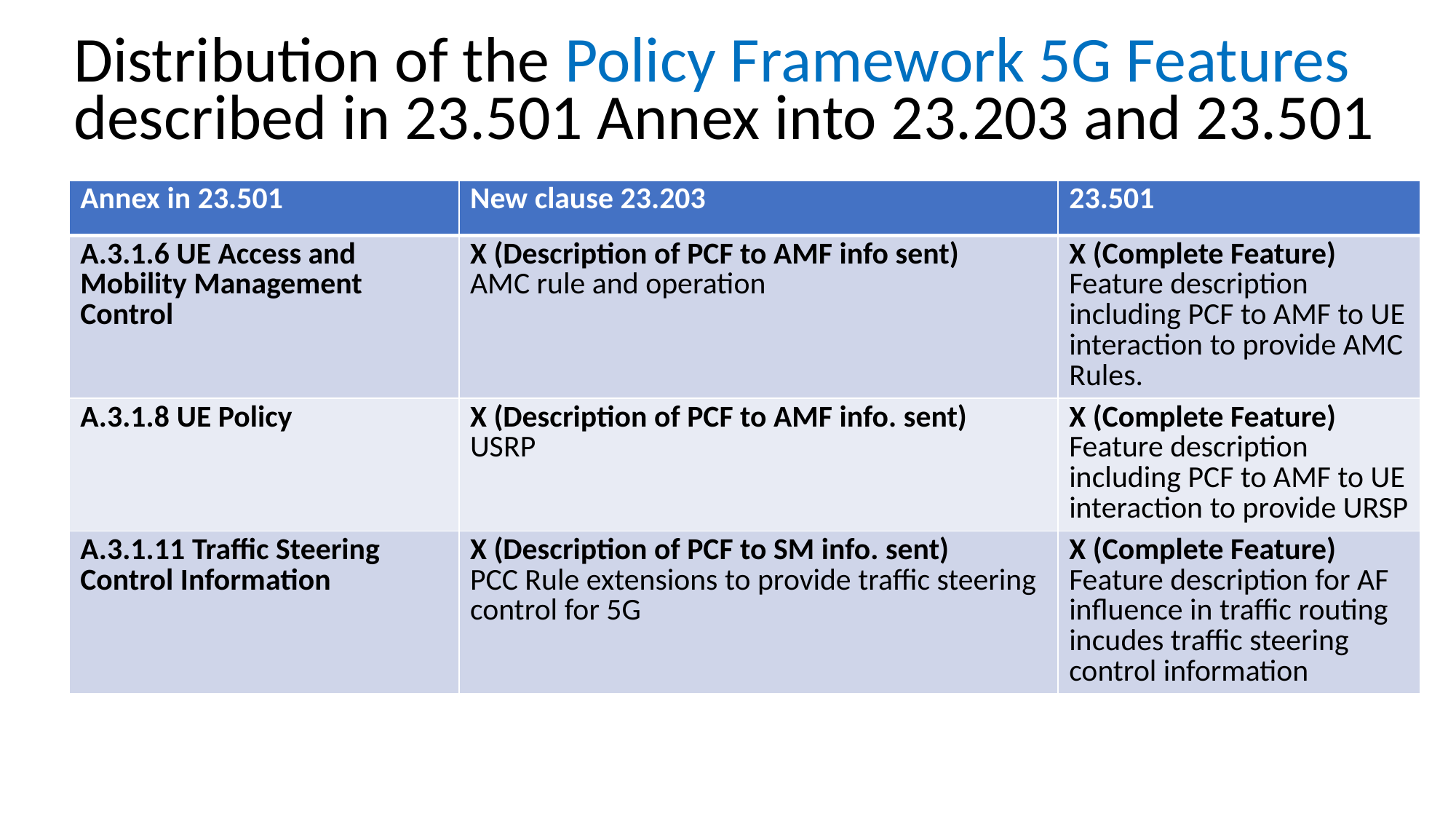

# Distribution of the Policy Framework 5G Features described in 23.501 Annex into 23.203 and 23.501
| Annex in 23.501 | New clause 23.203 | 23.501 |
| --- | --- | --- |
| A.3.1.6 UE Access and Mobility Management Control | X (Description of PCF to AMF info sent) AMC rule and operation | X (Complete Feature) Feature description including PCF to AMF to UE interaction to provide AMC Rules. |
| A.3.1.8 UE Policy | X (Description of PCF to AMF info. sent) USRP | X (Complete Feature) Feature description including PCF to AMF to UE interaction to provide URSP |
| A.3.1.11 Traffic Steering Control Information | X (Description of PCF to SM info. sent) PCC Rule extensions to provide traffic steering control for 5G | X (Complete Feature) Feature description for AF influence in traffic routing incudes traffic steering control information |